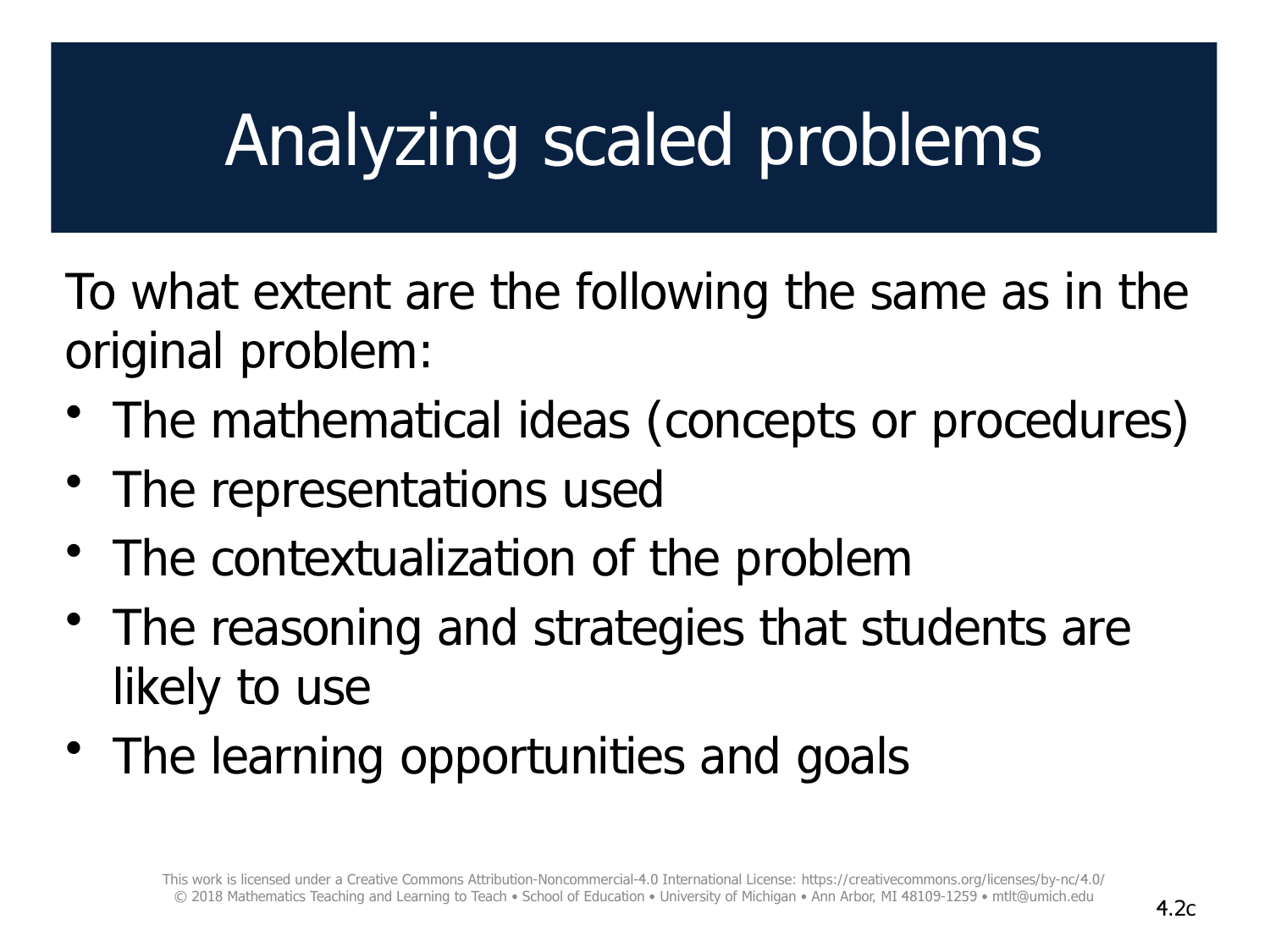

# Analyzing scaled problems
To what extent are the following the same as in the original problem:
The mathematical ideas (concepts or procedures)
The representations used
The contextualization of the problem
The reasoning and strategies that students are likely to use
The learning opportunities and goals
This work is licensed under a Creative Commons Attribution-Noncommercial-4.0 International License: https://creativecommons.org/licenses/by-nc/4.0/
© 2018 Mathematics Teaching and Learning to Teach • School of Education • University of Michigan • Ann Arbor, MI 48109-1259 • mtlt@umich.edu
4.2c